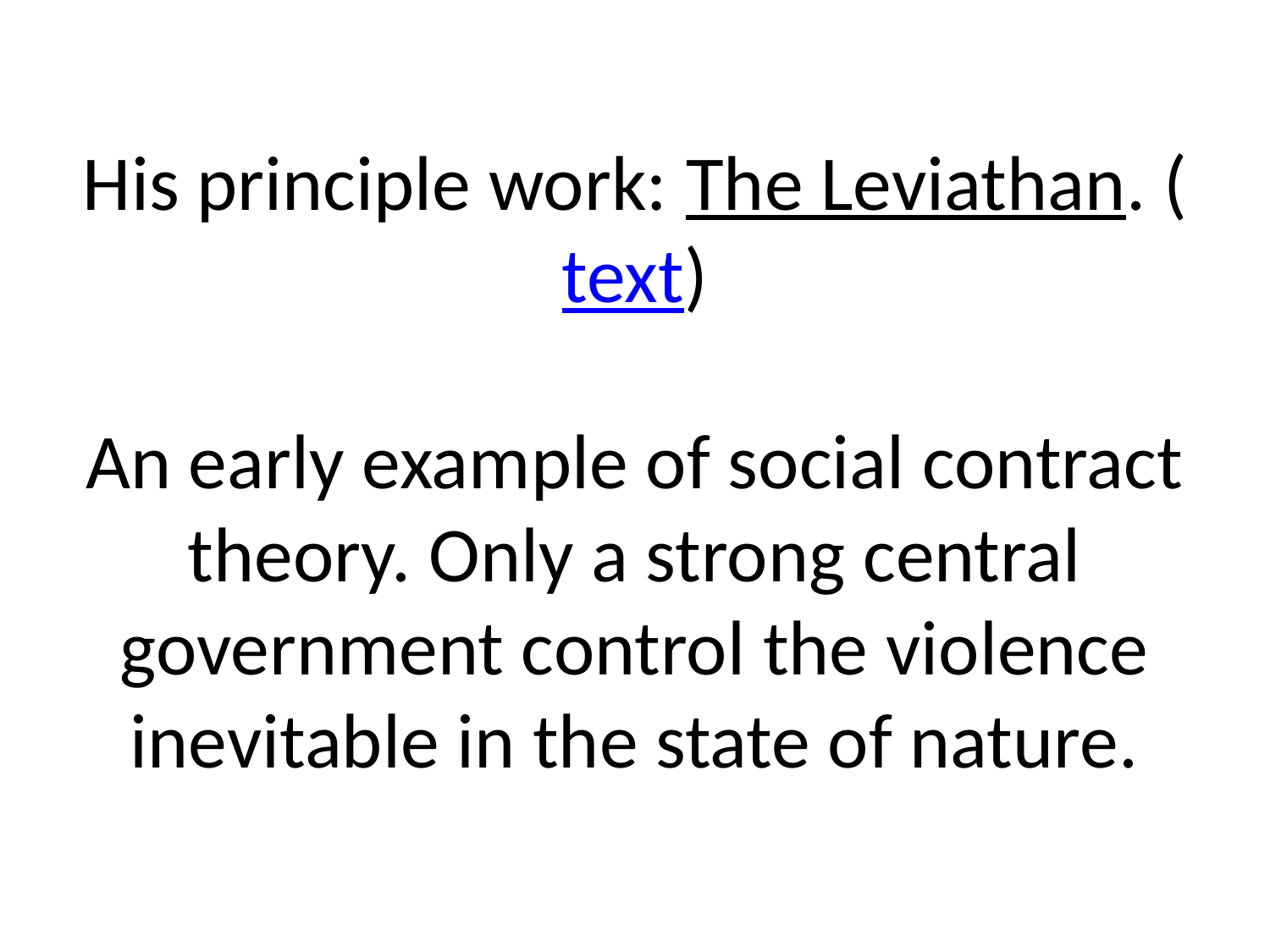

# His principle work: The Leviathan. (text) An early example of social contract theory. Only a strong central government control the violence inevitable in the state of nature.